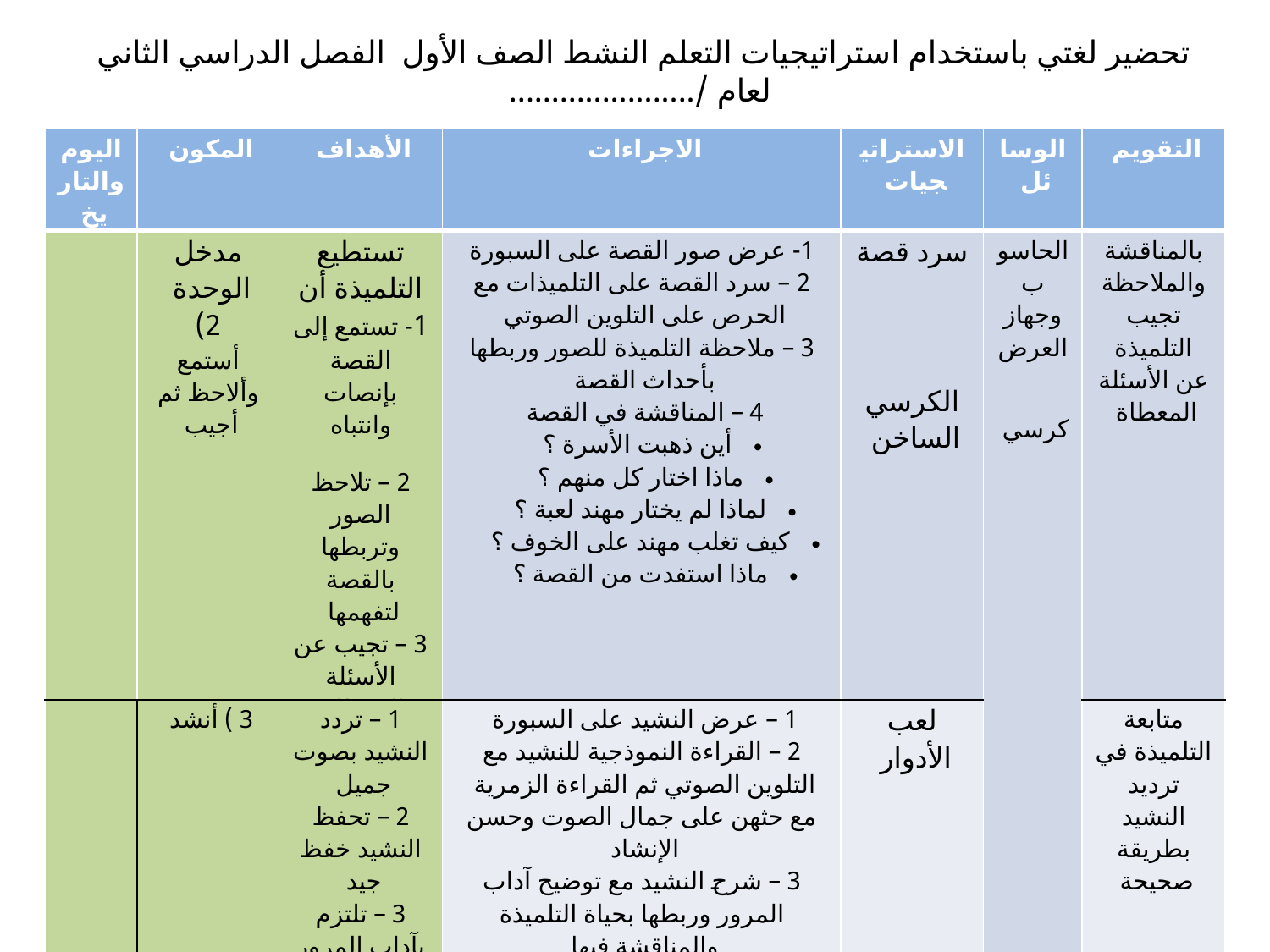

تحضير لغتي باستخدام استراتيجيات التعلم النشط الصف الأول  الفصل الدراسي الثاني  لعام /......................

| اليوم والتاريخ | المكون | الأهداف | الاجراءات | الاستراتيجيات | الوسائل | التقويم |
| --- | --- | --- | --- | --- | --- | --- |
|  | مدخل الوحدة 2) أستمع وألاحظ ثم أجيب | تستطيع التلميذة أن 1- تستمع إلى القصة بإنصات وانتباه 2 – تلاحظ الصور وتربطها بالقصة لتفهمها 3 – تجيب عن الأسئلة المعطاة | 1- عرض صور القصة على السبورة 2 – سرد القصة على التلميذات مع الحرص على التلوين الصوتي 3 – ملاحظة التلميذة للصور وربطها بأحداث القصة 4 – المناقشة في القصة أين ذهبت الأسرة ؟ ماذا اختار كل منهم ؟ لماذا لم يختار مهند لعبة ؟ كيف تغلب مهند على الخوف ؟ ماذا استفدت من القصة ؟ | سرد قصة الكرسي الساخن | الحاسوب وجهاز العرض كرسي | بالمناقشة والملاحظة تجيب التلميذة عن الأسئلة المعطاة |
|  | 3 ) أنشد | 1 – تردد النشيد بصوت جميل 2 – تحفظ النشيد خفظ جيد 3 – تلتزم بآداب المرور في الطريق | 1 – عرض النشيد على السبورة 2 – القراءة النموذجية للنشيد مع التلوين الصوتي ثم القراءة الزمرية مع حثهن على جمال الصوت وحسن الإنشاد 3 – شرح النشيد مع توضيح آداب المرور وربطها بحياة التلميذة والمناقشة فيها | لعب الأدوار |  | متابعة التلميذة في ترديد النشيد بطريقة صحيحة |
|  | 4) أصل الحروف المتشابهة | 1-تميز بين الحروف 2-تصل الحروف المتشابهة | 1 - عرض الحروف على السبورة 2 -القراءة النموذجية للحروف ثم الزمرية ثم الفردية 3- تصل التلميذة الحروف المتشابهة |  | الكتاب المدرسي | ملاحظة التلميذة في نطق الحروف وتمييزها لها |
| اليوم والتاريخ | المكون | الأهداف | الاجراءات | الاستراتيجيات | الوسائل | التقويم |
| --- | --- | --- | --- | --- | --- | --- |
|  | التمهيد | 1 - تقرأ كلمات وجمل من الدرس السابق 2- تصوب الخطأ الذي تقع فيه زميلتها 3- تجيب عن أسئلة المناقشة في الدرس السابق 4- تستنتج عنوان الدرس الجديد | قراءة كلمات وجمل الدرس السابق | أعواد المثلجات أو الرؤوس المرقمة | الكتاب المدرسي | قراءة التلميذة للكلمات قراءة صحيحة |
|  |  |  | المناقشة في الدرس السابق 1- ماذاتعلمت عن حرف الضاد ؟ 2- اكتبي حرف الضاد في مواضعه المختلفة ؟ 3- كيف ينطق حرف (ض )بالصوت القصير والطويل ؟ 4- ماذا استفدت من الدرس السابق ؟ | الكرسي الساخن رمي الكرة | كرسي كرة | إجابة التلميذة على الأسئلة إجابة صحيحة |
|  |  |  | سرد قصة تحتوي على كلمات فيها الحرف الجديد ثم التركيزعلى الكلمات حتى تستنتج العنوان أو عرض أشياء تبدأ بالحرف المدروس | الدمى صندوق المفاجآت | دمية بطاقات صور مجسمات | الملاحظة والتحدث عن ما تشاهده ثم تستنتج العنوان |